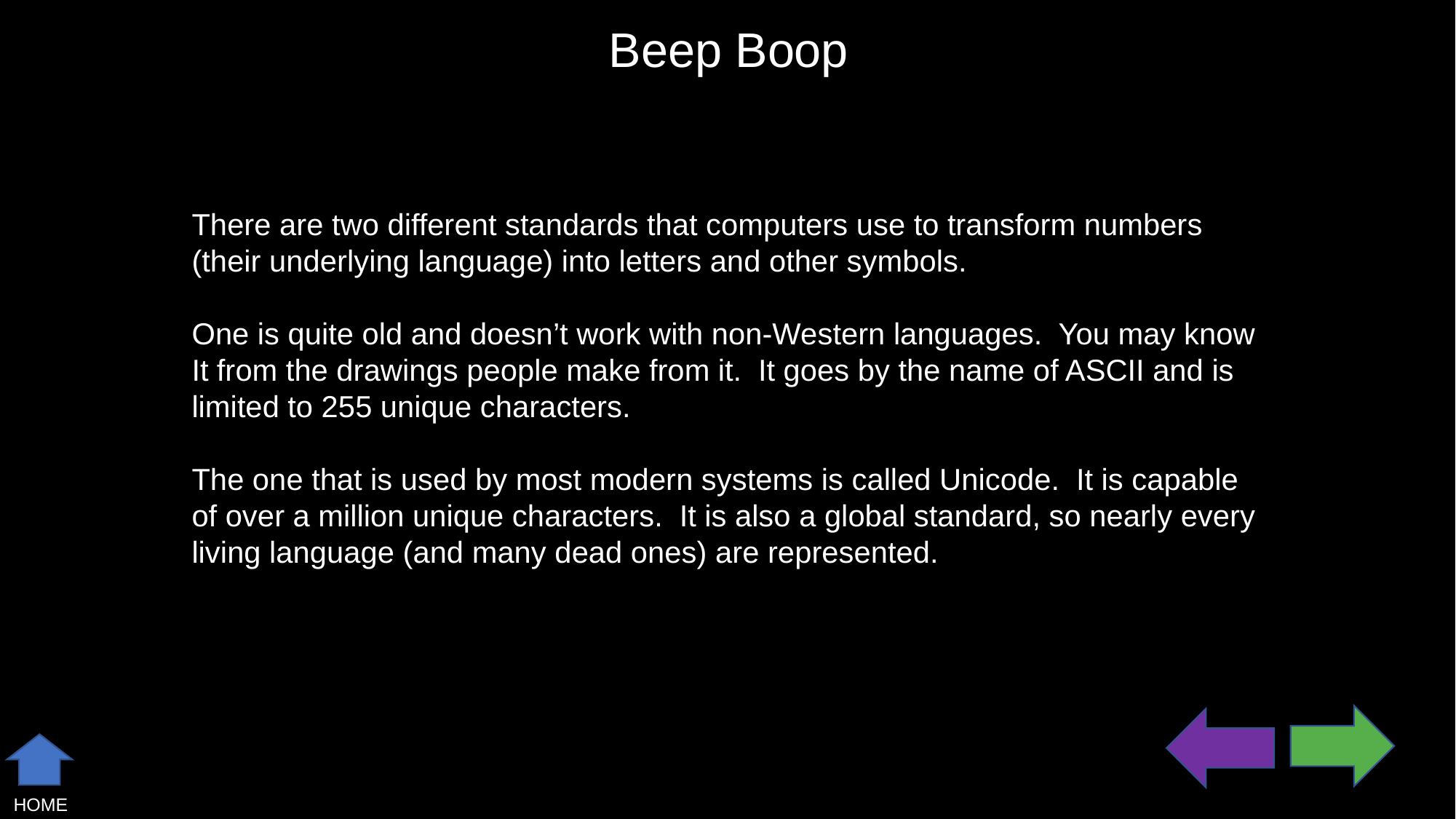

Beep Boop
There are two different standards that computers use to transform numbers (their underlying language) into letters and other symbols.

One is quite old and doesn’t work with non-Western languages.  You may know It from the drawings people make from it.  It goes by the name of ASCII and is limited to 255 unique characters.

The one that is used by most modern systems is called Unicode.  It is capable of over a million unique characters.  It is also a global standard, so nearly every living language (and many dead ones) are represented.

HOME